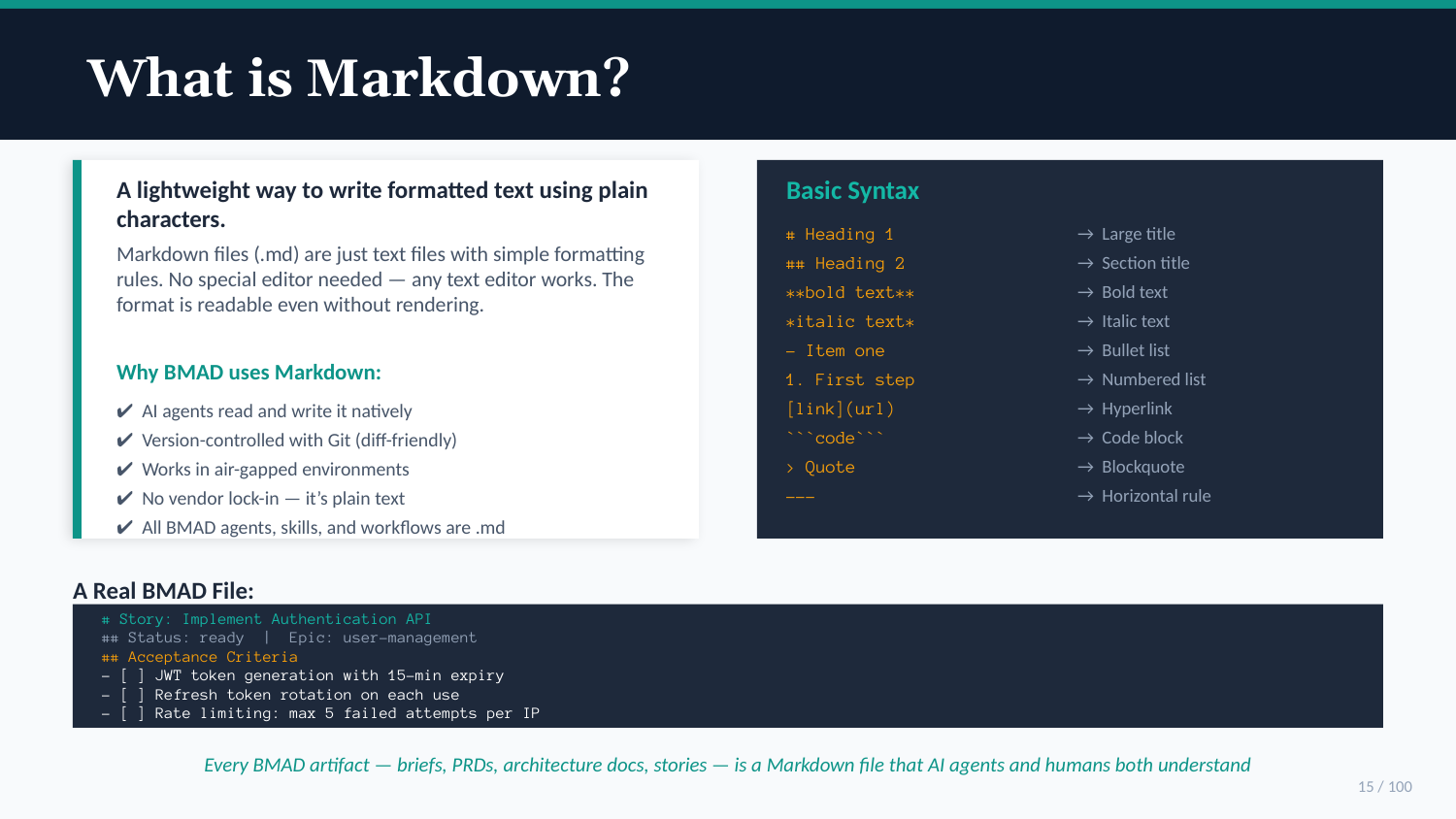

What is Markdown?

A lightweight way to write formatted text using plain characters.
Basic Syntax
# Heading 1
→  Large title
Markdown files (.md) are just text files with simple formatting rules. No special editor needed — any text editor works. The format is readable even without rendering.
## Heading 2
→  Section title
**bold text**
→  Bold text
*italic text*
→  Italic text
- Item one
→  Bullet list
Why BMAD uses Markdown:
1. First step
→  Numbered list
[link](url)
→  Hyperlink
✔  AI agents read and write it natively
```code```
→  Code block
✔  Version-controlled with Git (diff-friendly)
> Quote
→  Blockquote
✔  Works in air-gapped environments
---
→  Horizontal rule
✔  No vendor lock-in — it’s plain text
✔  All BMAD agents, skills, and workflows are .md
A Real BMAD File:

# Story: Implement Authentication API
## Status: ready  |  Epic: user-management
## Acceptance Criteria
- [ ] JWT token generation with 15-min expiry
- [ ] Refresh token rotation on each use
- [ ] Rate limiting: max 5 failed attempts per IP
Every BMAD artifact — briefs, PRDs, architecture docs, stories — is a Markdown file that AI agents and humans both understand
15 / 100